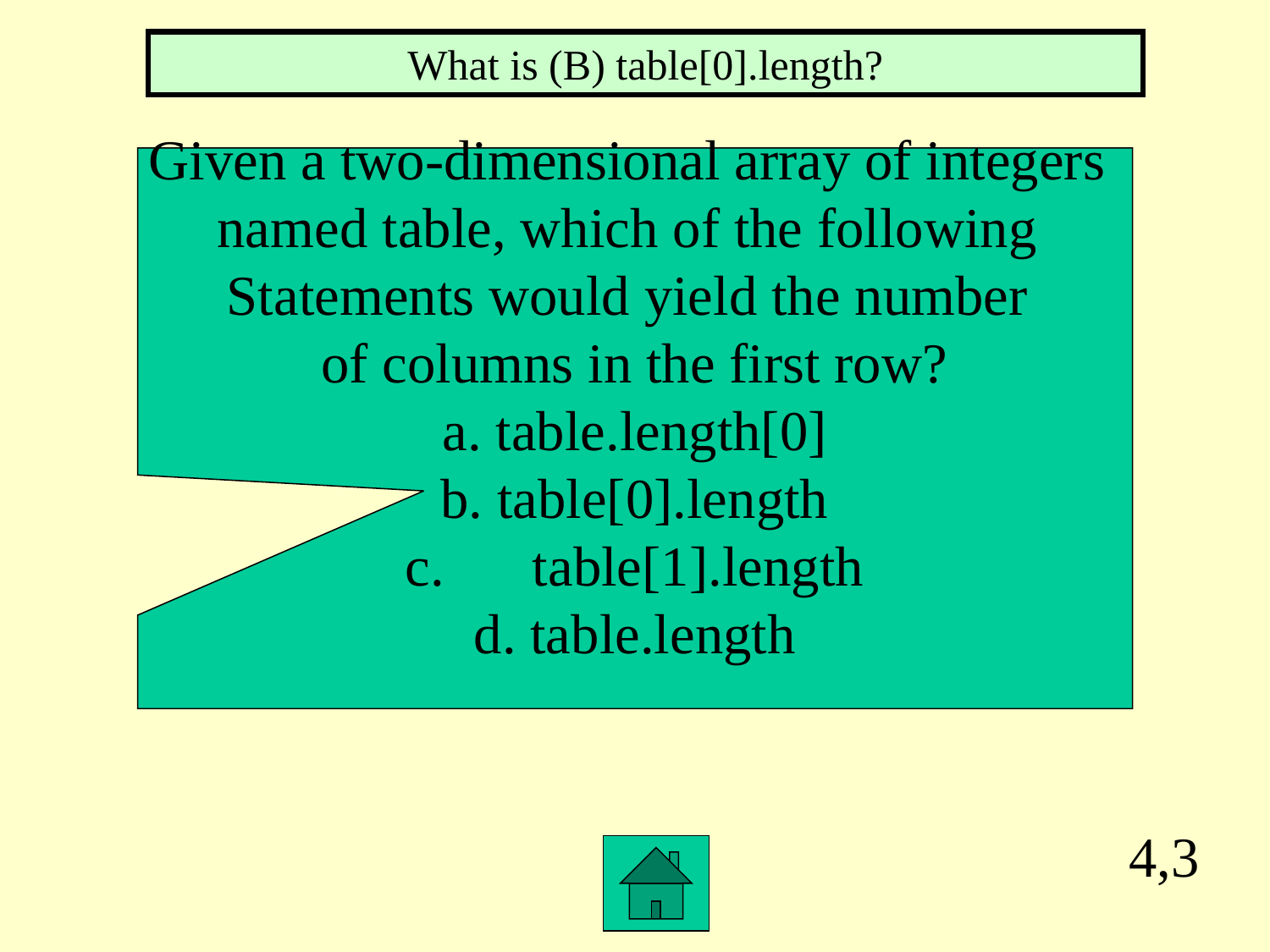

What is (B) table[0].length?
Given a two-dimensional array of integers
named table, which of the following
Statements would yield the number
of columns in the first row?
a. table.length[0]
b. table[0].length
c.	table[1].length
d. table.length

4,3